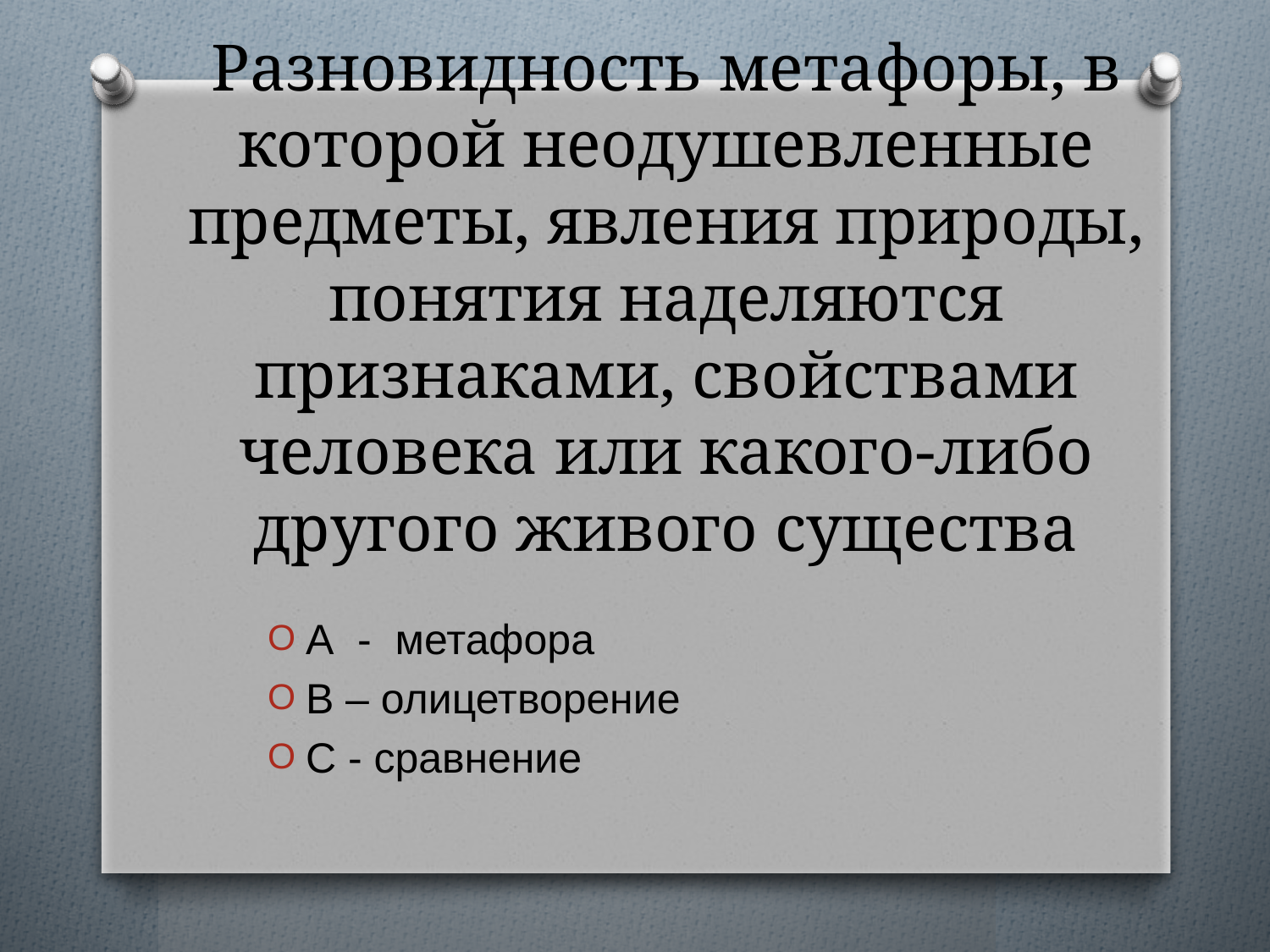

# Разновидность метафоры, в которой неодушевленные предметы, явления природы, понятия наделяются признаками, свойствами человека или какого-либо другого живого существа
А  -  метафора
В – олицетворение
С - сравнение